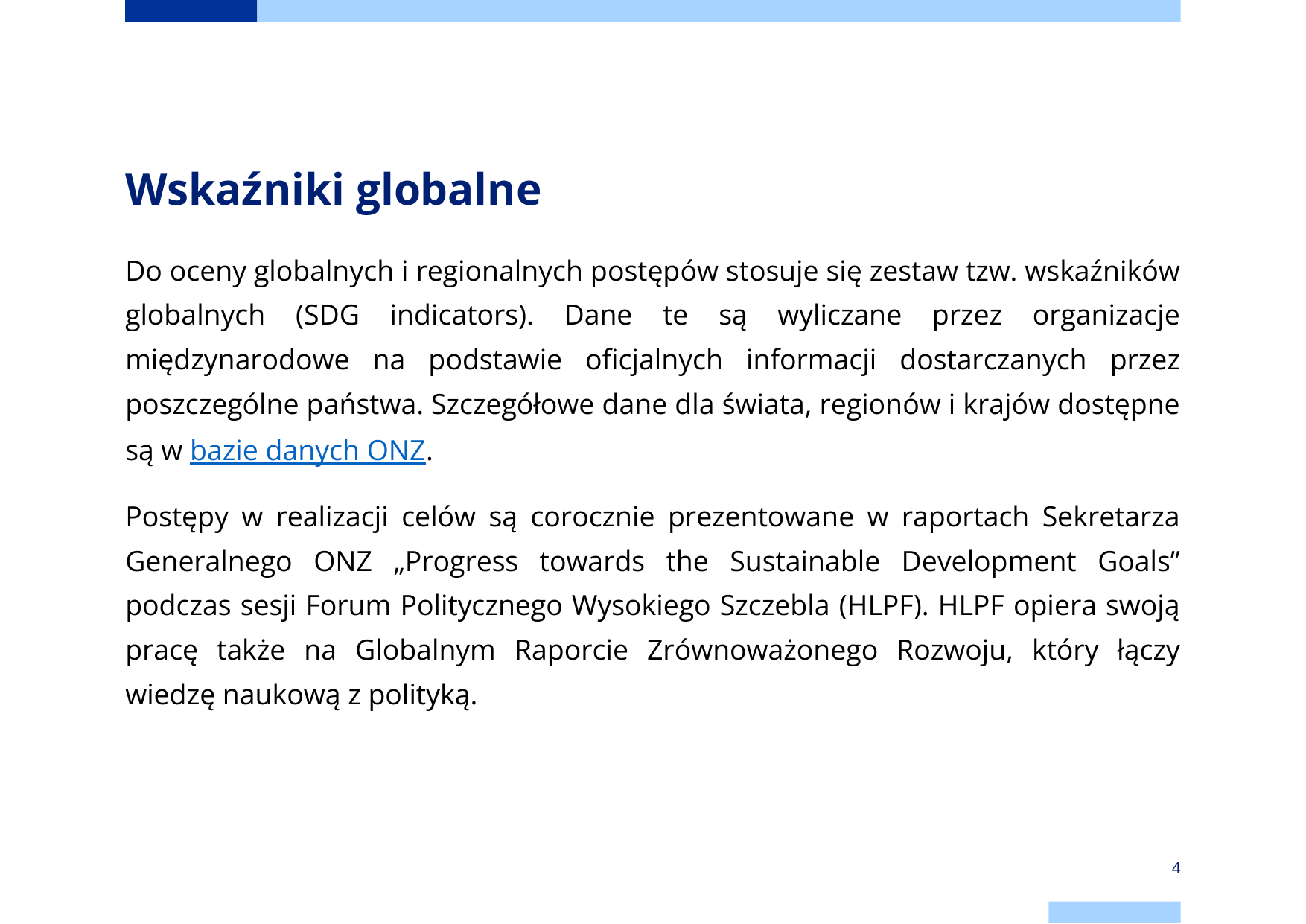

# Wskaźniki globalne
Do oceny globalnych i regionalnych postępów stosuje się zestaw tzw. wskaźników globalnych (SDG indicators). Dane te są wyliczane przez organizacje międzynarodowe na podstawie oficjalnych informacji dostarczanych przez poszczególne państwa. Szczegółowe dane dla świata, regionów i krajów dostępne są w bazie danych ONZ.
Postępy w realizacji celów są corocznie prezentowane w raportach Sekretarza Generalnego ONZ „Progress towards the Sustainable Development Goals” podczas sesji Forum Politycznego Wysokiego Szczebla (HLPF). HLPF opiera swoją pracę także na Globalnym Raporcie Zrównoważonego Rozwoju, który łączy wiedzę naukową z polityką.
4